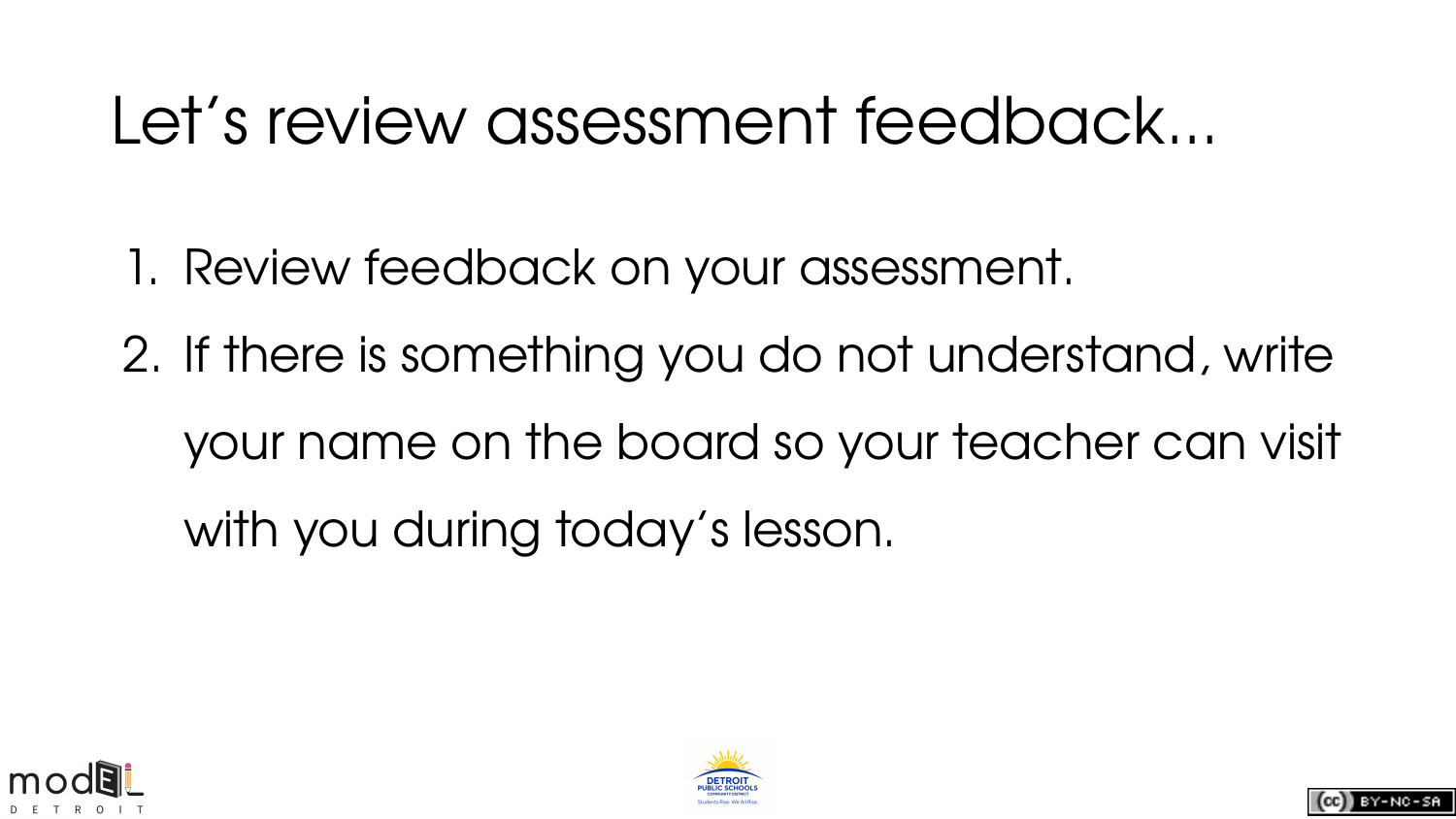

# Let’s review assessment feedback...
Review feedback on your assessment.
If there is something you do not understand, write your name on the board so your teacher can visit with you during today’s lesson.